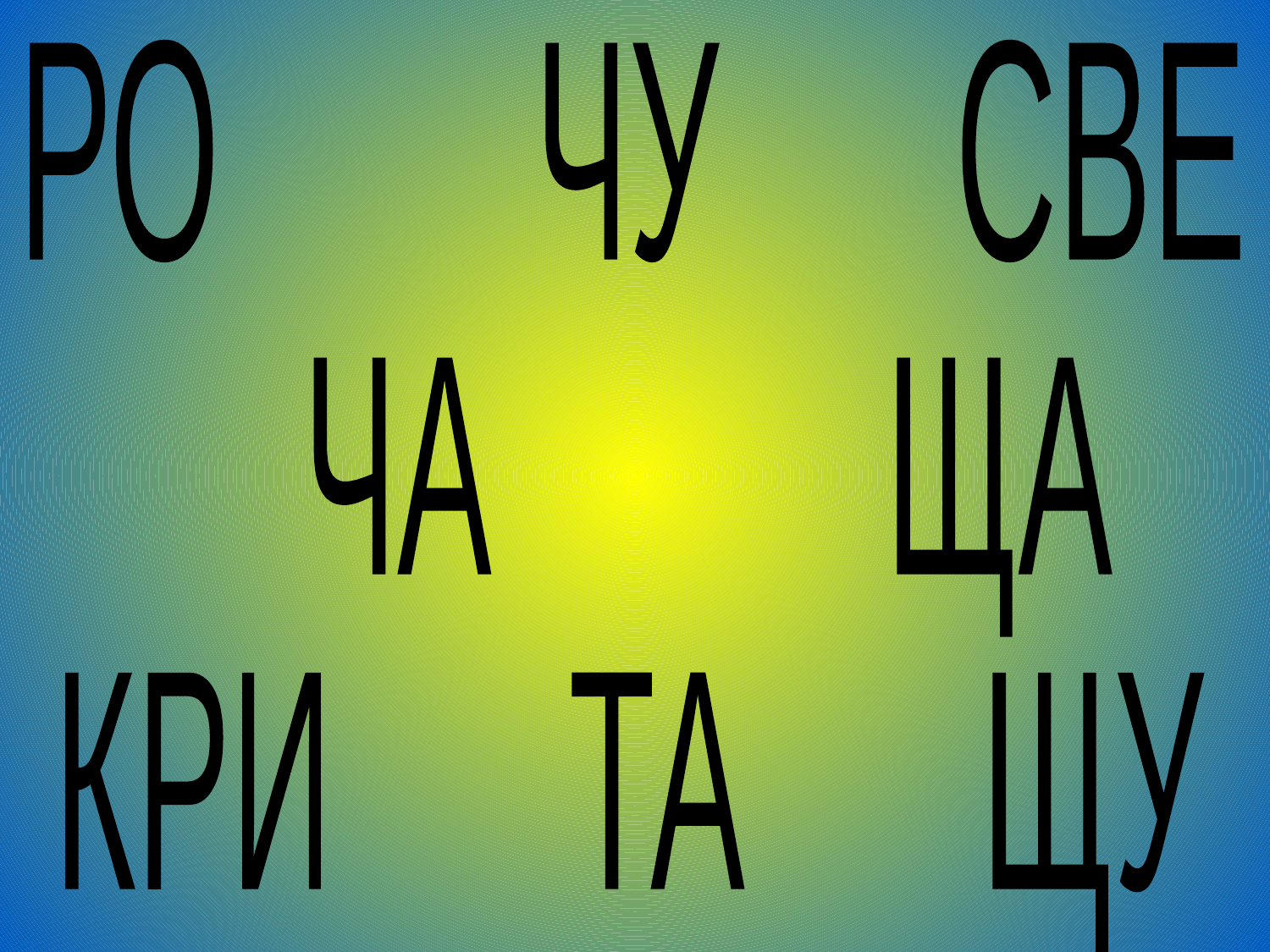

РО        ЧУ      СВЕ
  ЧА          ЩА
КРИ      ТА      ЩУ